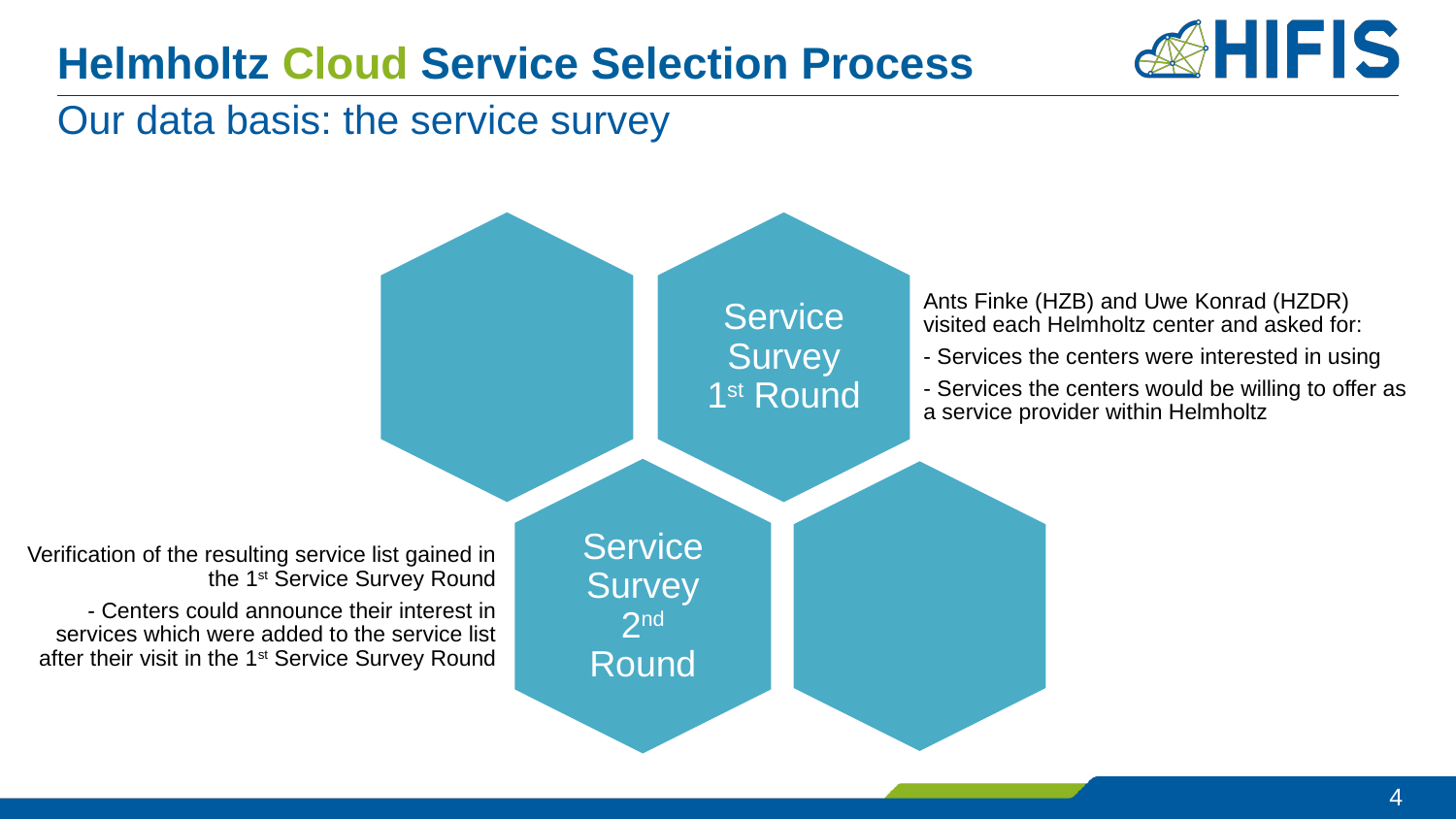

# Helmholtz Cloud Service Selection Process
Our data basis: the service survey
Service Survey 1st Round
Ants Finke (HZB) and Uwe Konrad (HZDR) visited each Helmholtz center and asked for:
- Services the centers were interested in using
- Services the centers would be willing to offer as a service provider within Helmholtz

Service Survey 2nd Round
Verification of the resulting service list gained in the 1st Service Survey Round
- Centers could announce their interest in services which were added to the service list after their visit in the 1st Service Survey Round